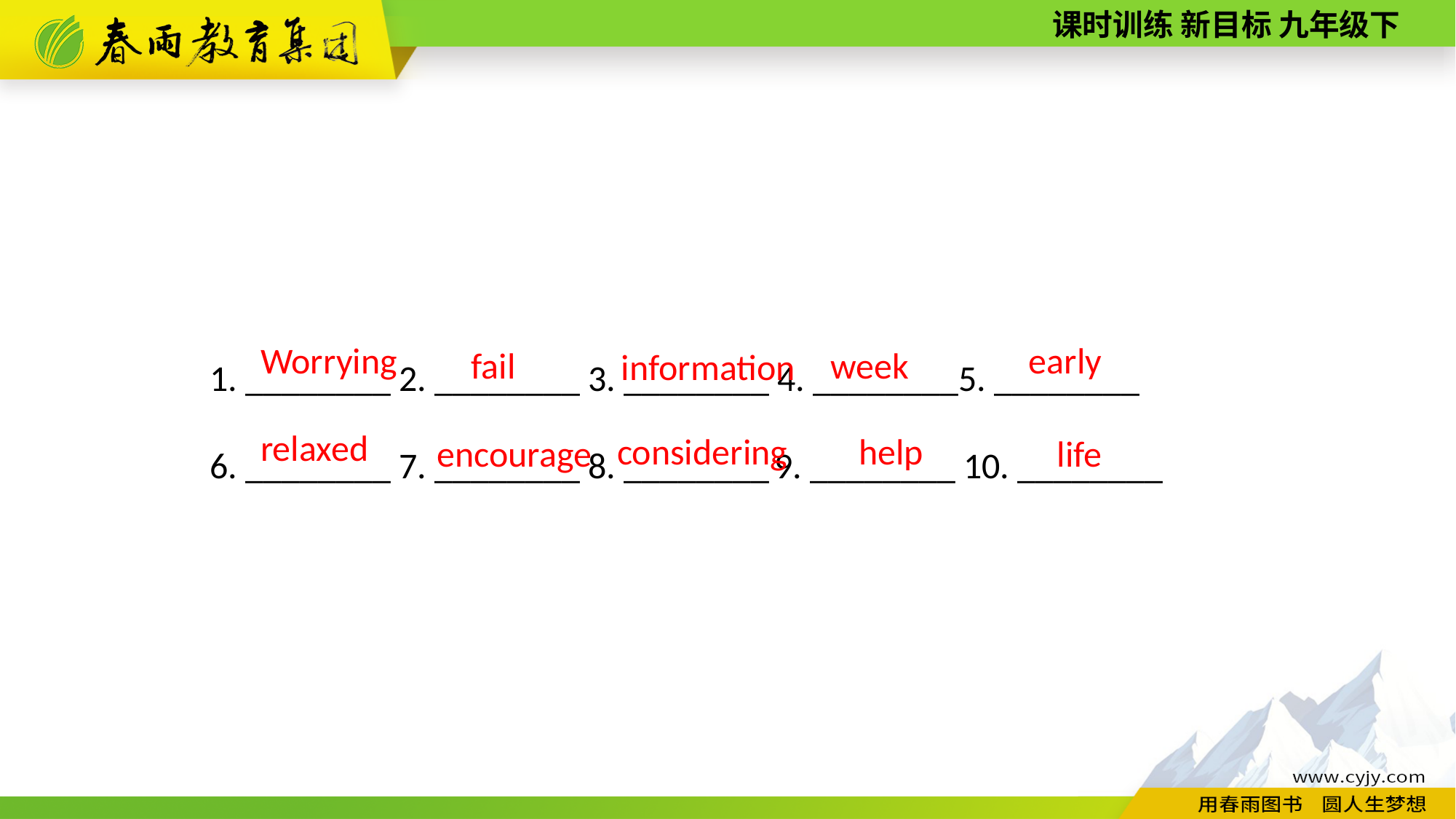

1. ________ 2. ________ 3. ________ 4. ________5. ________
6. ________ 7. ________ 8. ________ 9. ________ 10. ________
Worrying
early
week
fail
information
relaxed
help
considering
encourage
life